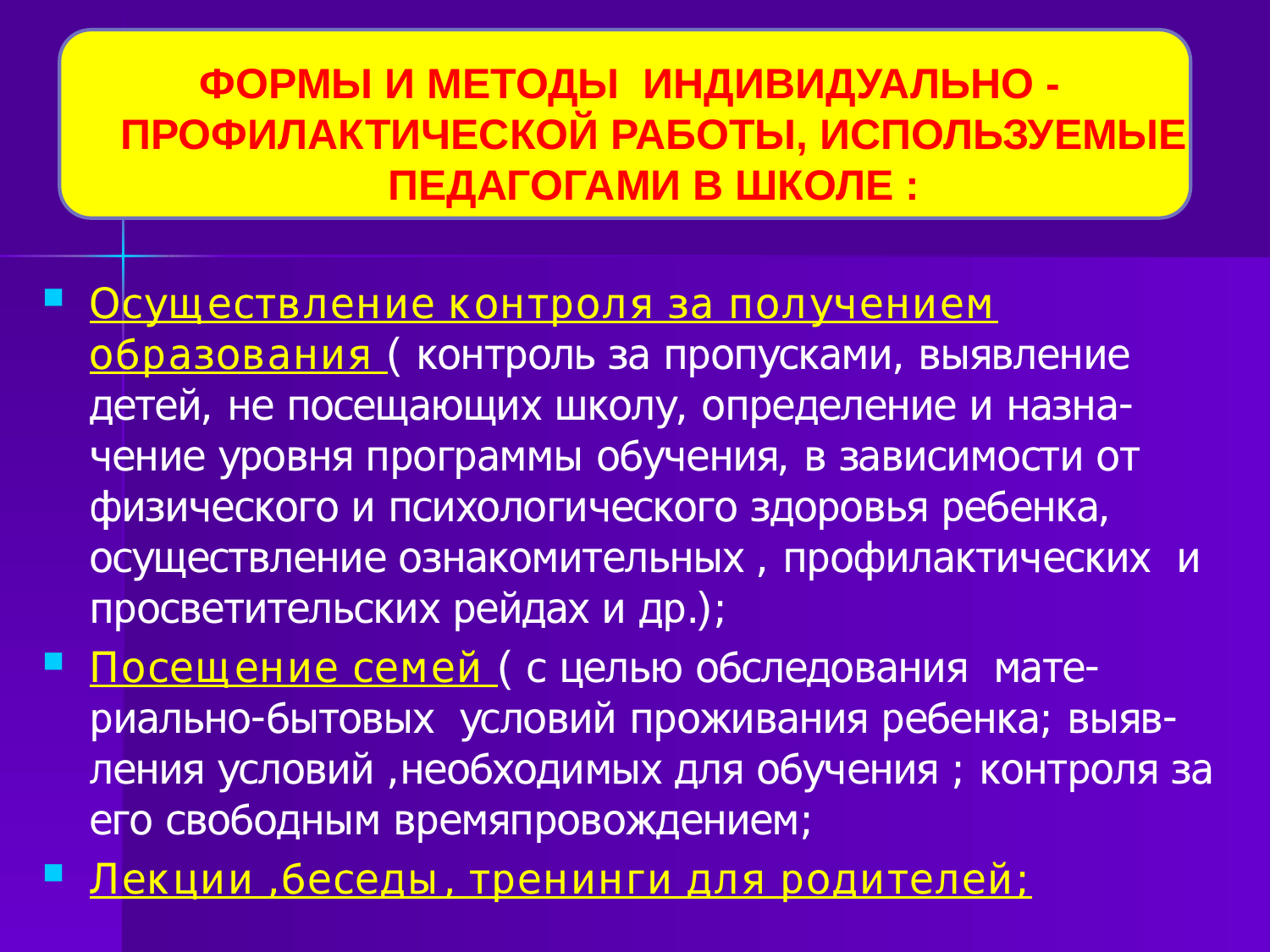

ФОРМЫ И МЕТОДЫ  ИНДИВИДУАЛЬНО -ПРОФИЛАКТИЧЕСКОЙ РАБОТЫ, ИСПОЛЬЗУЕМЫЕ ПЕДАГОГАМИ В ШКОЛЕ :

Осуществление контроля за получением образования ( контроль за пропусками, выявление детей, не посещающих школу, определение и назна- чение уровня программы обучения, в зависимости от физического и психологического здоровья ребенка, осуществление ознакомительных , профилактических  и просветительских рейдах и др.);
Посещение семей ( с целью обследования  мате- риально-бытовых  условий проживания ребенка; выяв- ления условий ,необходимых для обучения ; контроля за его свободным времяпровождением;
Лекции ,беседы, тренинги для родителей;